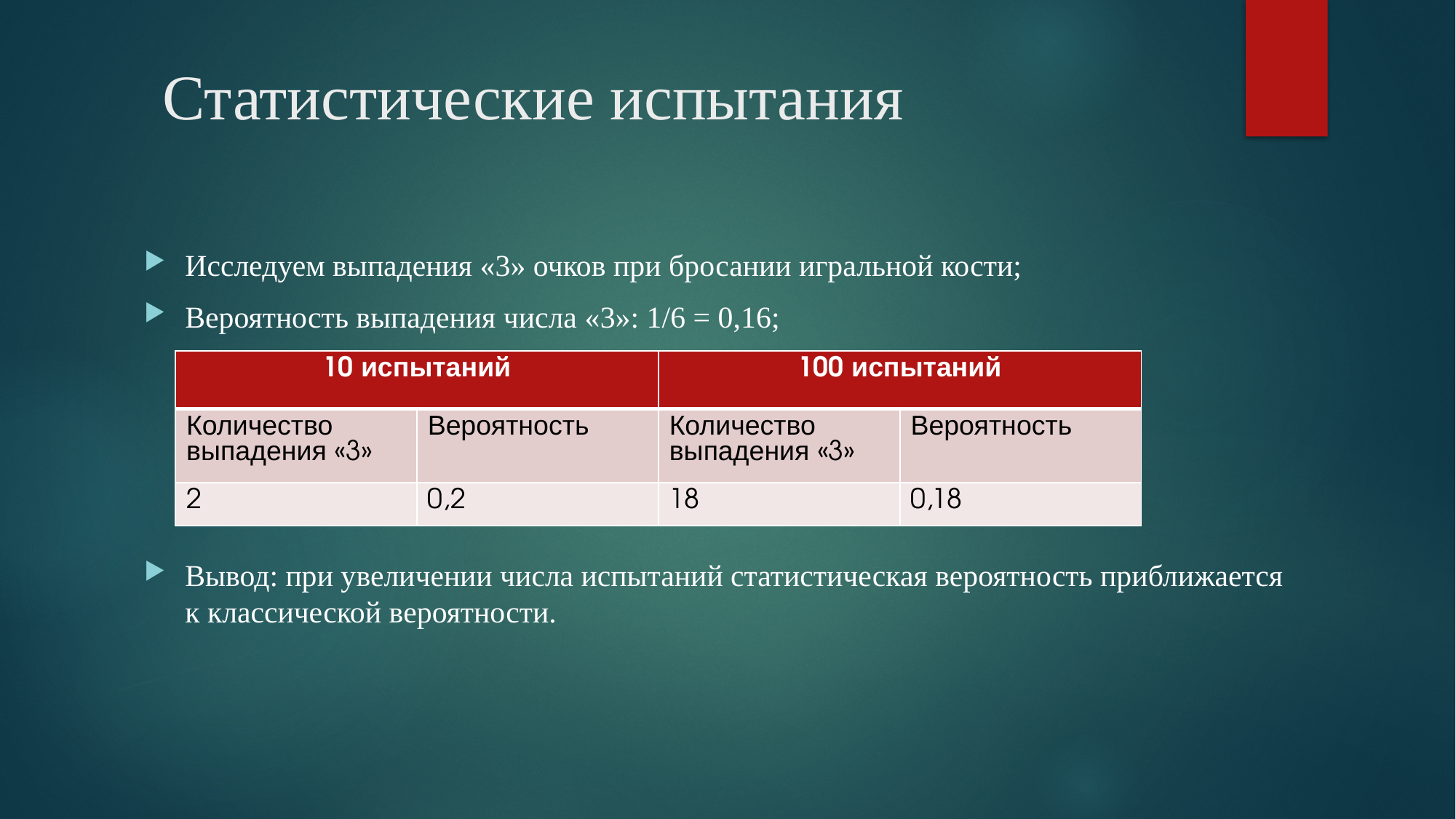

# Статистические испытания
Исследуем выпадения «3» очков при бросании игральной кости;
Вероятность выпадения числа «3»: 1/6 = 0,16;

Вывод: при увеличении числа испытаний статистическая вероятность приближается к классической вероятности.

| 10 испытаний |  | 100 испытаний |  |
| --- | --- | --- | --- |
| Количество выпадения «3» | Вероятность | Количество выпадения «3» | Вероятность |
| 2 | 0,2 | 18 | 0,18 |